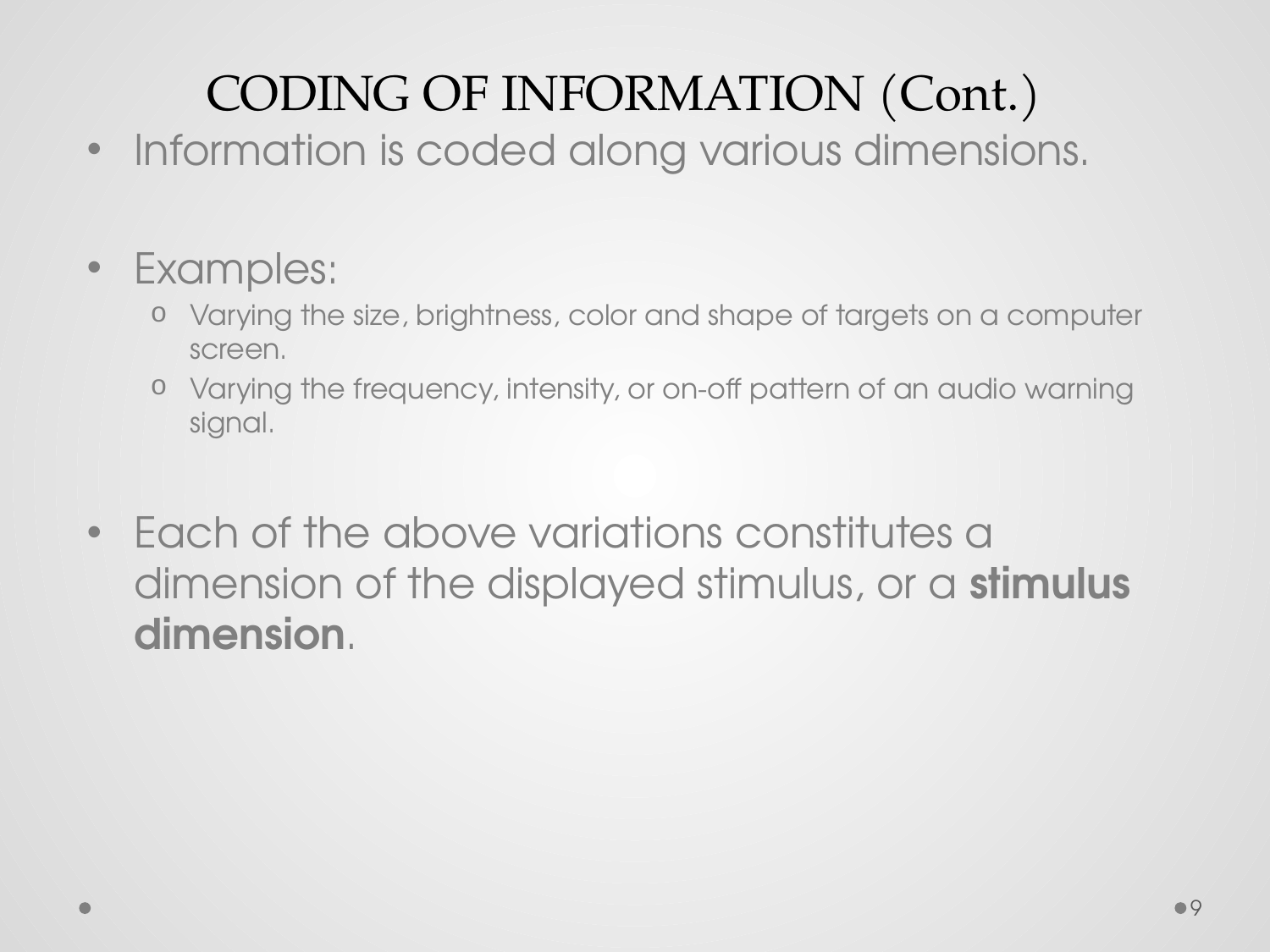

# CODING OF INFORMATION (Cont.)

Information is coded along various dimensions.

Examples:
Varying the size, brightness, color and shape of targets on a computer screen.
Varying the frequency, intensity, or on-off pattern of an audio warning signal.

Each of the above variations constitutes a dimension of the displayed stimulus, or a stimulus dimension.
9